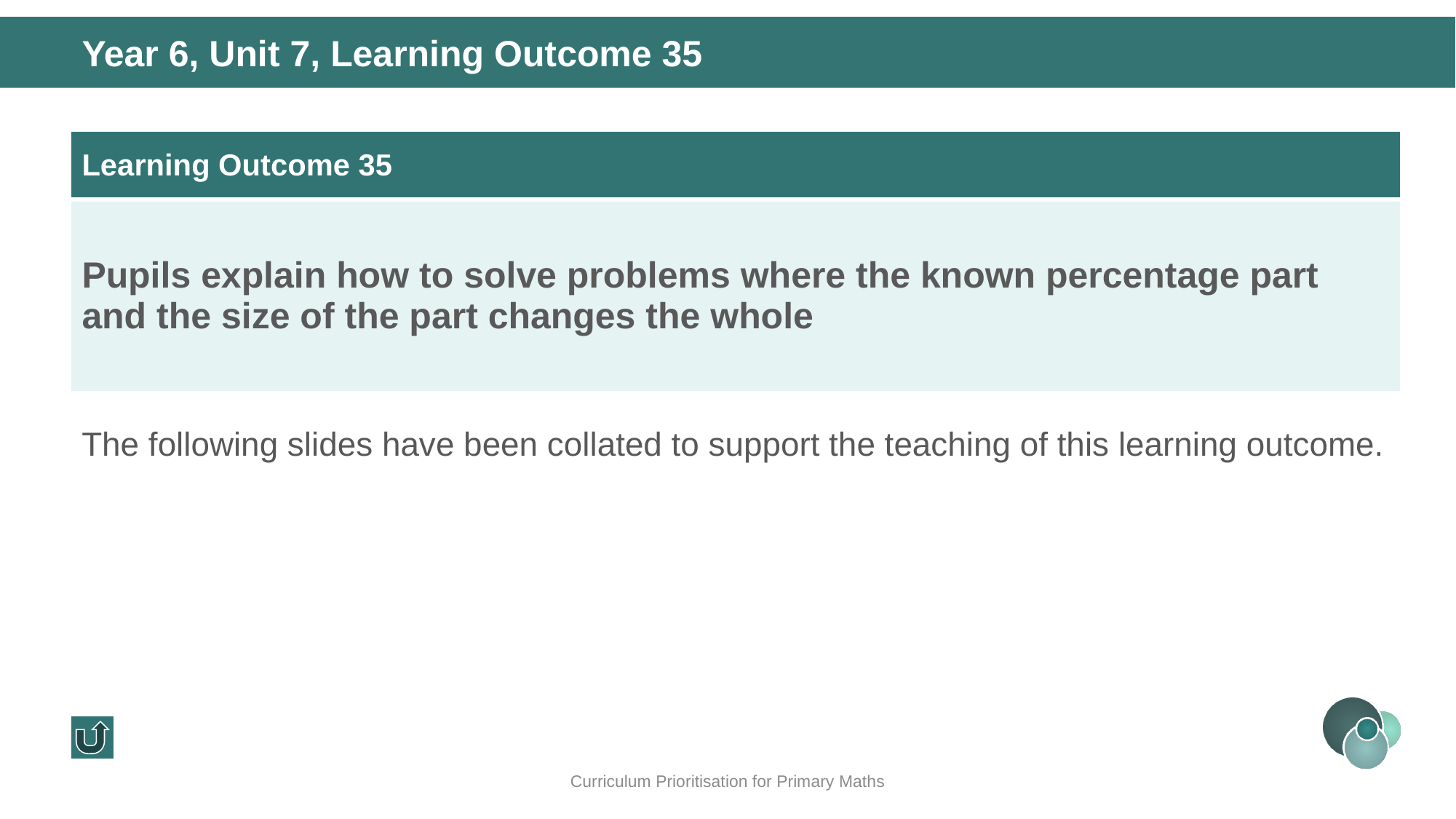

Year 6, Unit 7, Learning Outcome 35
| Learning Outcome 35 |
| --- |
| Pupils explain how to solve problems where the known percentage part and the size of the part changes the whole |
The following slides have been collated to support the teaching of this learning outcome.

Curriculum Prioritisation for Primary Maths